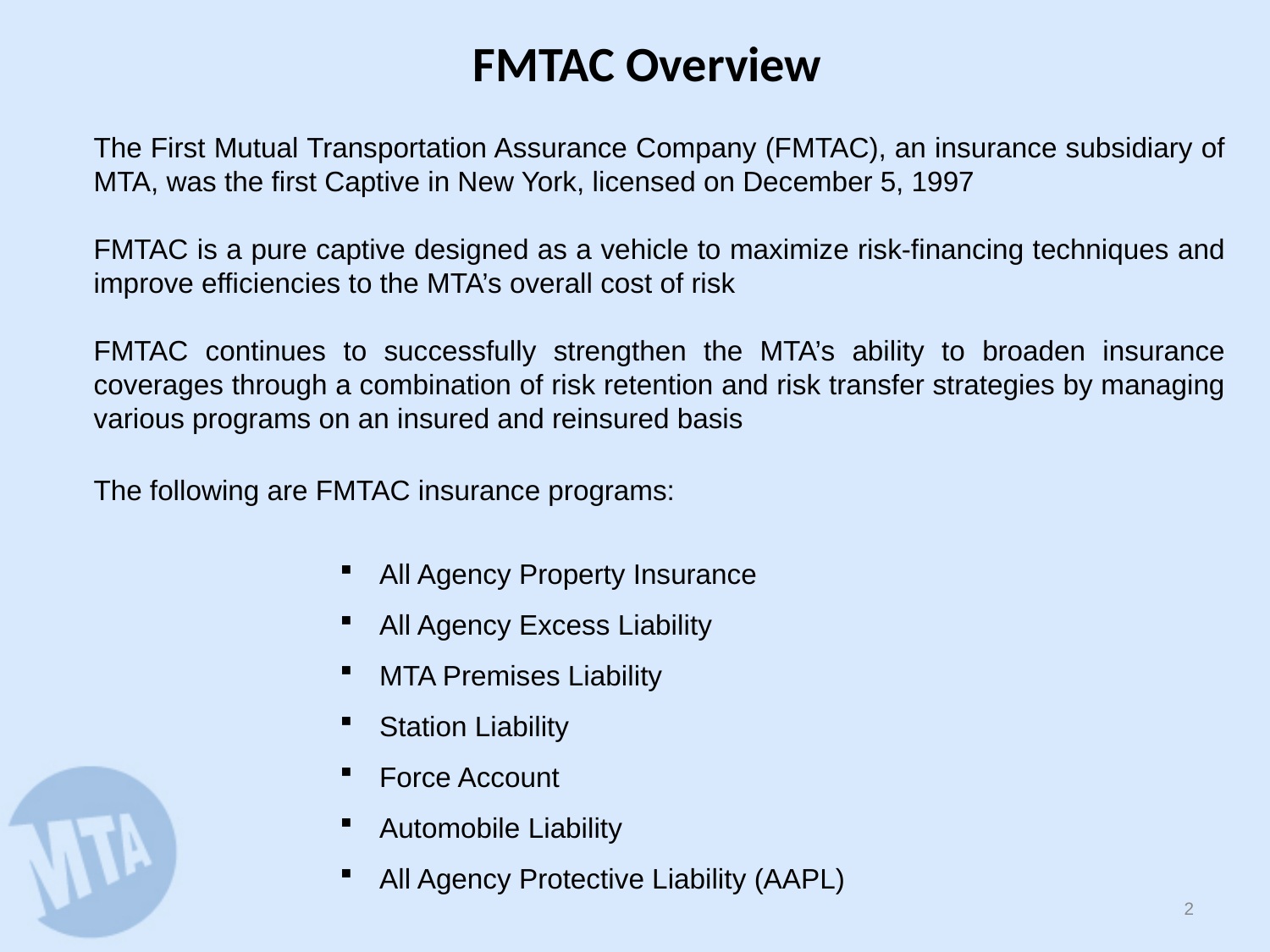

FMTAC Overview
The First Mutual Transportation Assurance Company (FMTAC), an insurance subsidiary of MTA, was the first Captive in New York, licensed on December 5, 1997

FMTAC is a pure captive designed as a vehicle to maximize risk-financing techniques and improve efficiencies to the MTA’s overall cost of risk

FMTAC continues to successfully strengthen the MTA’s ability to broaden insurance coverages through a combination of risk retention and risk transfer strategies by managing various programs on an insured and reinsured basis

The following are FMTAC insurance programs:

All Agency Property Insurance
All Agency Excess Liability
MTA Premises Liability
Station Liability
Force Account
Automobile Liability
All Agency Protective Liability (AAPL)
2